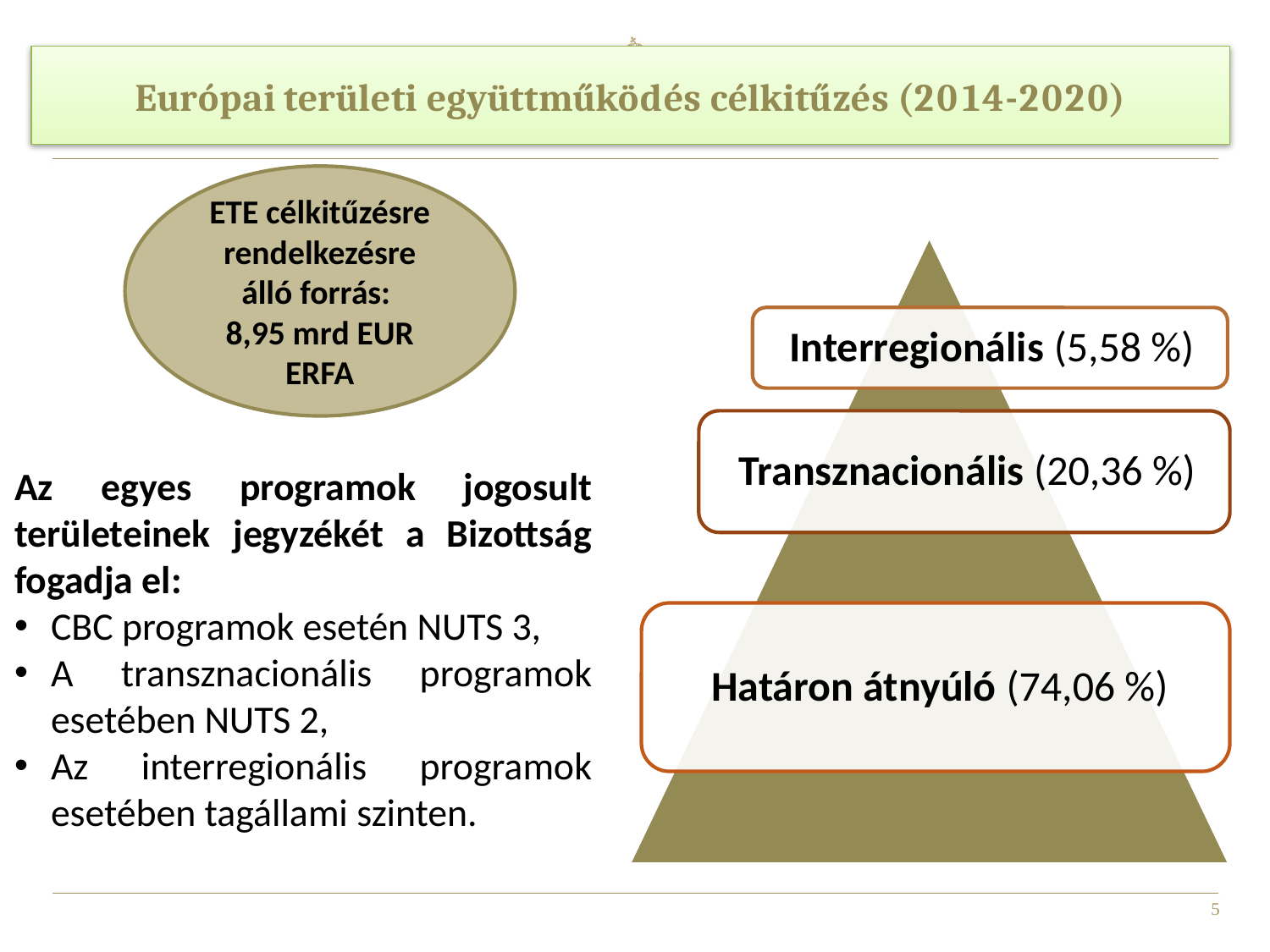

Európai területi együttműködés célkitűzés (2014-2020)
ETE célkitűzésre rendelkezésre álló forrás:
8,95 mrd EUR ERFA
Interregionális (5,58 %)
Transznacionális (20,36 %)
Határon átnyúló (74,06 %)
Az egyes programok jogosult területeinek jegyzékét a Bizottság fogadja el:
CBC programok esetén NUTS 3,
A transznacionális programok esetében NUTS 2,
Az interregionális programok esetében tagállami szinten.